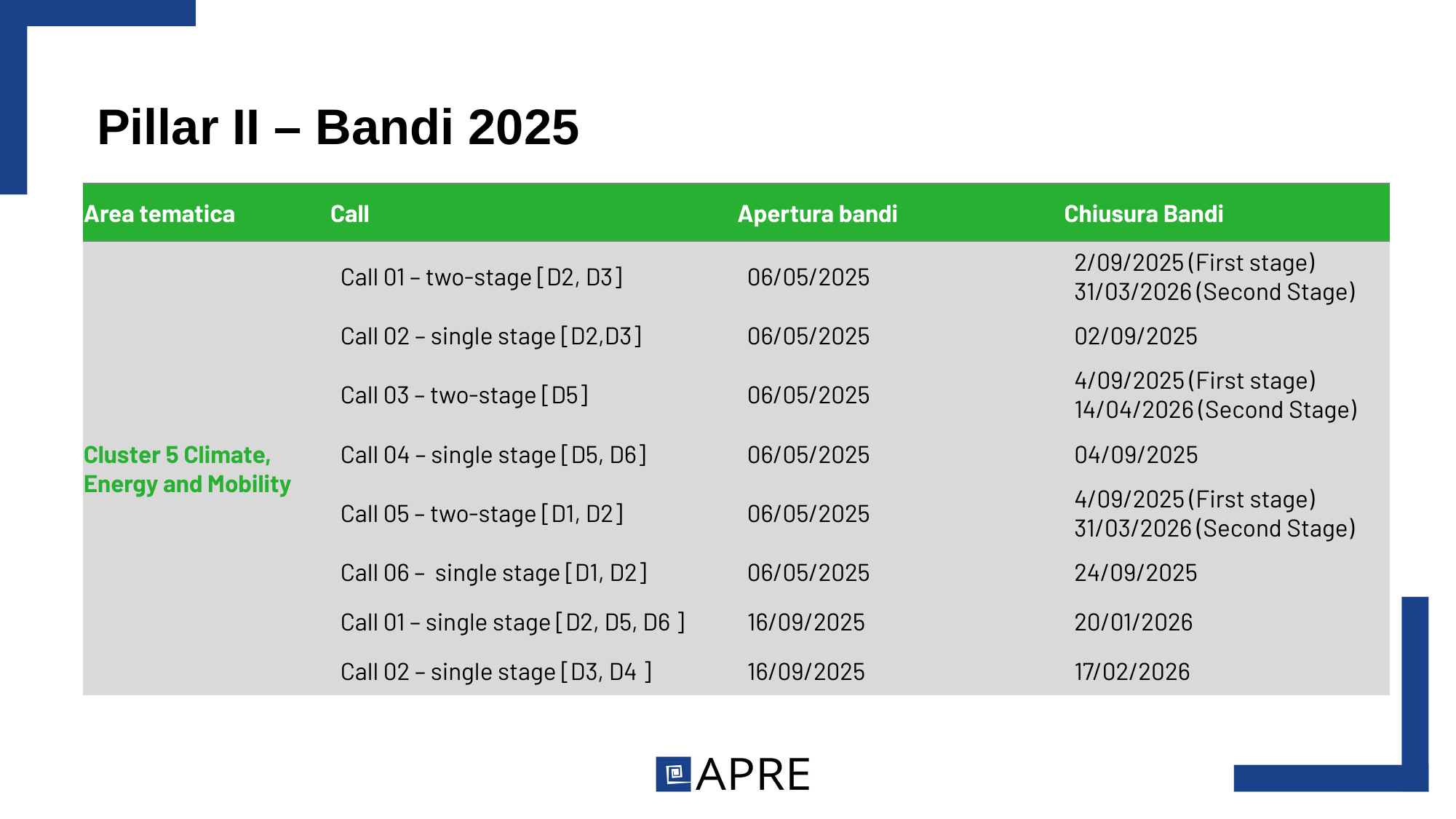

# Pillar II – Bandi 2025
| Area tematica | Call | Apertura bandi | Chiusura Bandi |
| --- | --- | --- | --- |
| Cluster 5 Climate, Energy and Mobility | Call 01 – two-stage [D2, D3] | 06/05/2025 | 2/09/2025 (First stage) 31/03/2026 (Second Stage) |
|  | Call 02 – single stage [D2,D3] | 06/05/2025 | 02/09/2025 |
|  | Call 03 – two-stage [D5] | 06/05/2025 | 4/09/2025 (First stage) 14/04/2026 (Second Stage) |
|  | Call 04 – single stage [D5, D6] | 06/05/2025 | 04/09/2025 |
|  | Call 05 – two-stage [D1, D2] | 06/05/2025 | 4/09/2025 (First stage) 31/03/2026 (Second Stage) |
|  | Call 06 – single stage [D1, D2] | 06/05/2025 | 24/09/2025 |
|  | Call 01 – single stage [D2, D5, D6 ] | 16/09/2025 | 20/01/2026 |
|  | Call 02 – single stage [D3, D4 ] | 16/09/2025 | 17/02/2026 |